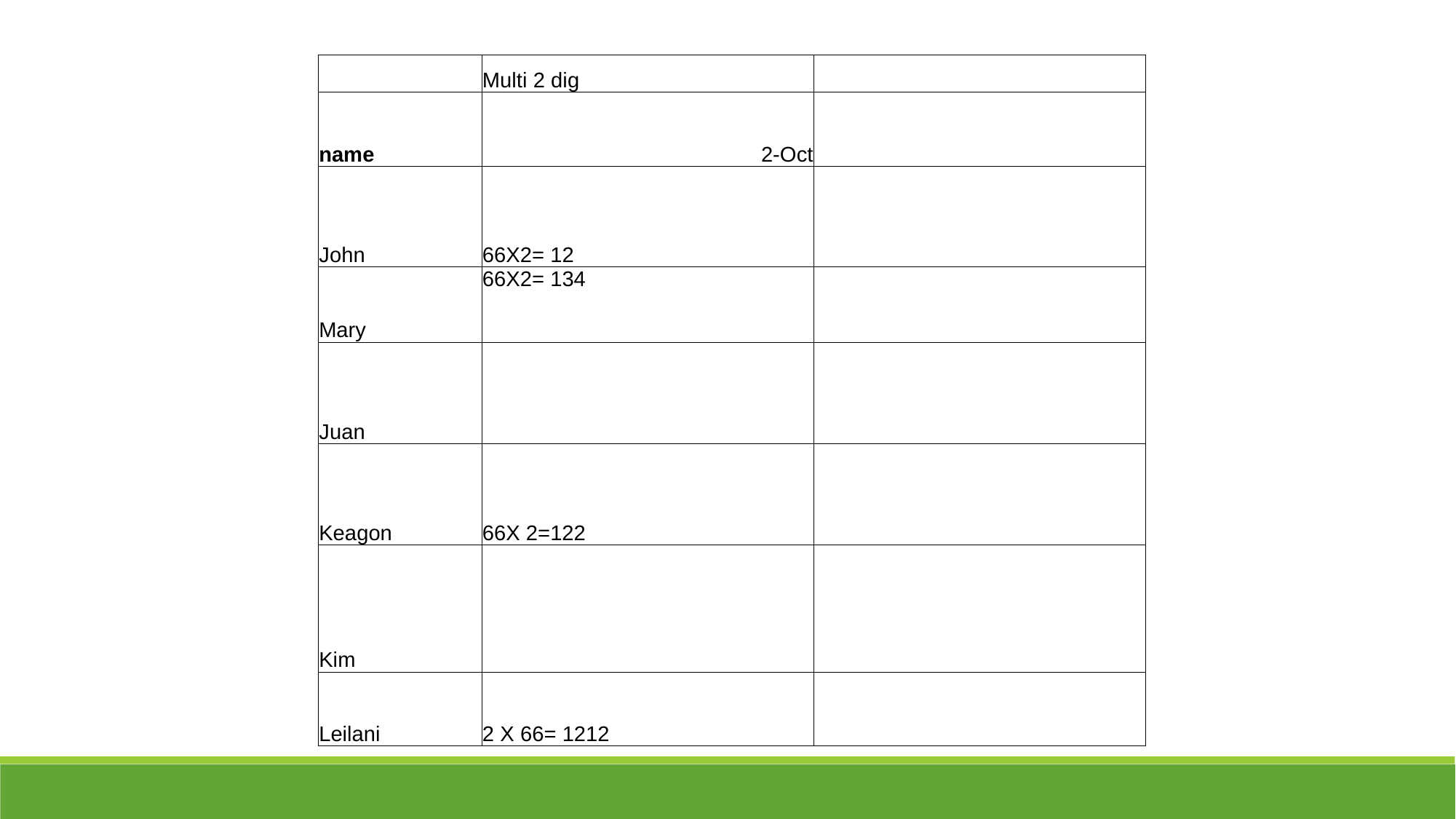

|  | Multi 2 dig |  |
| --- | --- | --- |
| name | 2-Oct |  |
| John | 66X2= 12 |  |
| Mary | 66X2= 134 |  |
| Juan |  |  |
| Keagon | 66X 2=122 |  |
| Kim |  |  |
| Leilani | 2 X 66= 1212 |  |